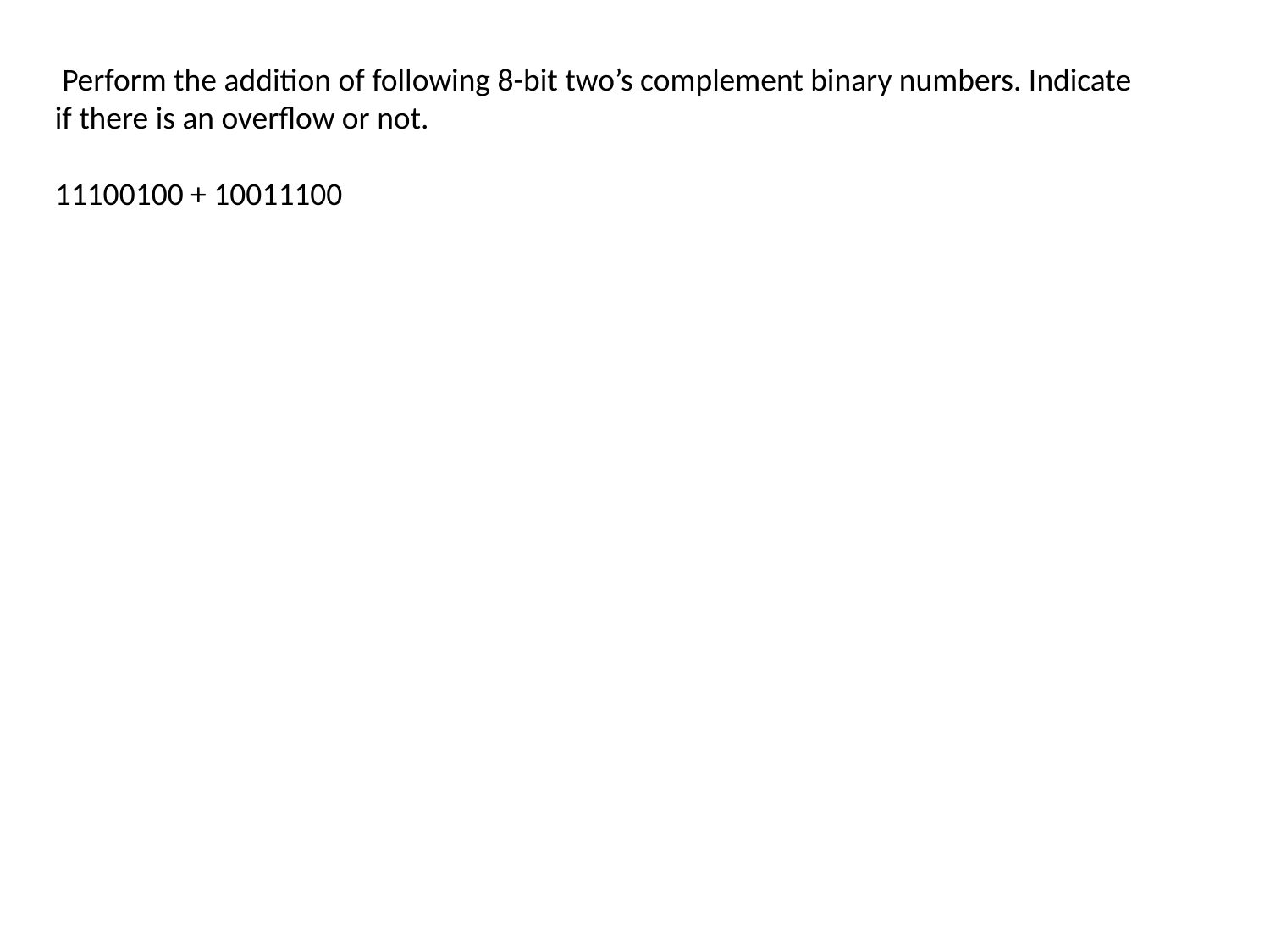

Perform the addition of following 8-bit two’s complement binary numbers. Indicate
if there is an overflow or not.

11100100 + 10011100